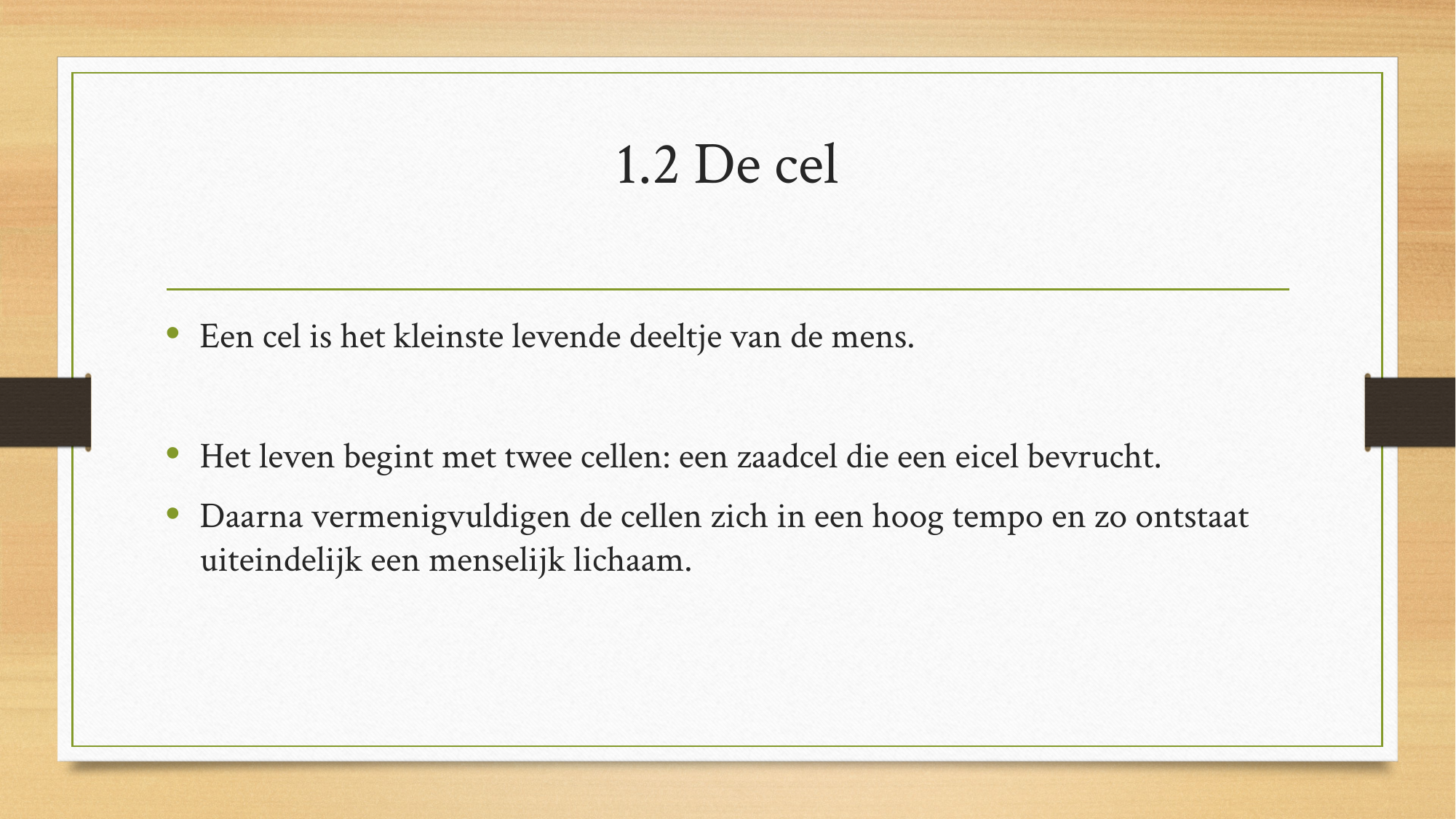

# 1.2 De cel
Een cel is het kleinste levende deeltje van de mens.

Het leven begint met twee cellen: een zaadcel die een eicel bevrucht.
Daarna vermenigvuldigen de cellen zich in een hoog tempo en zo ontstaat uiteindelijk een menselijk lichaam.